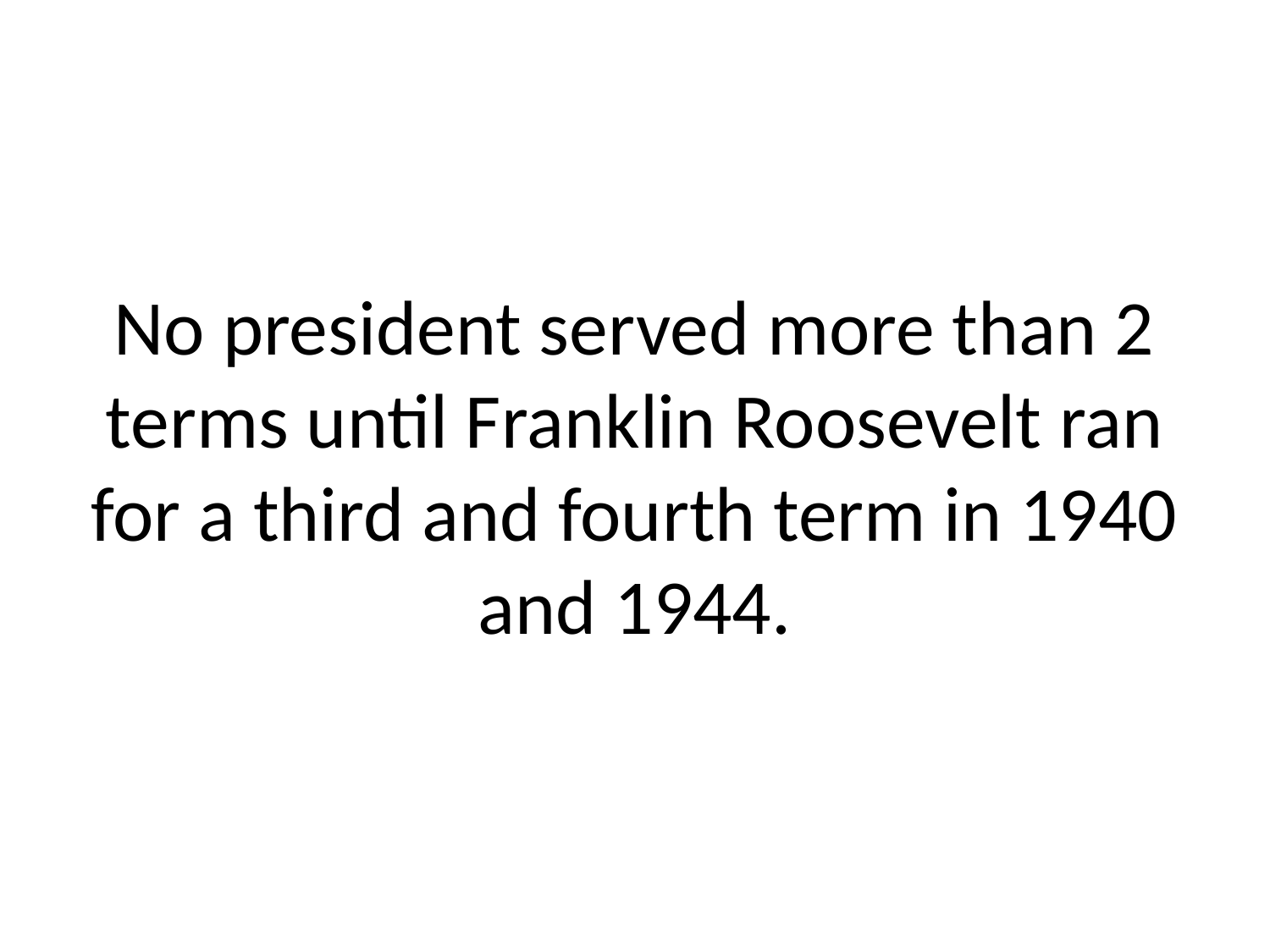

# No president served more than 2 terms until Franklin Roosevelt ran for a third and fourth term in 1940 and 1944.